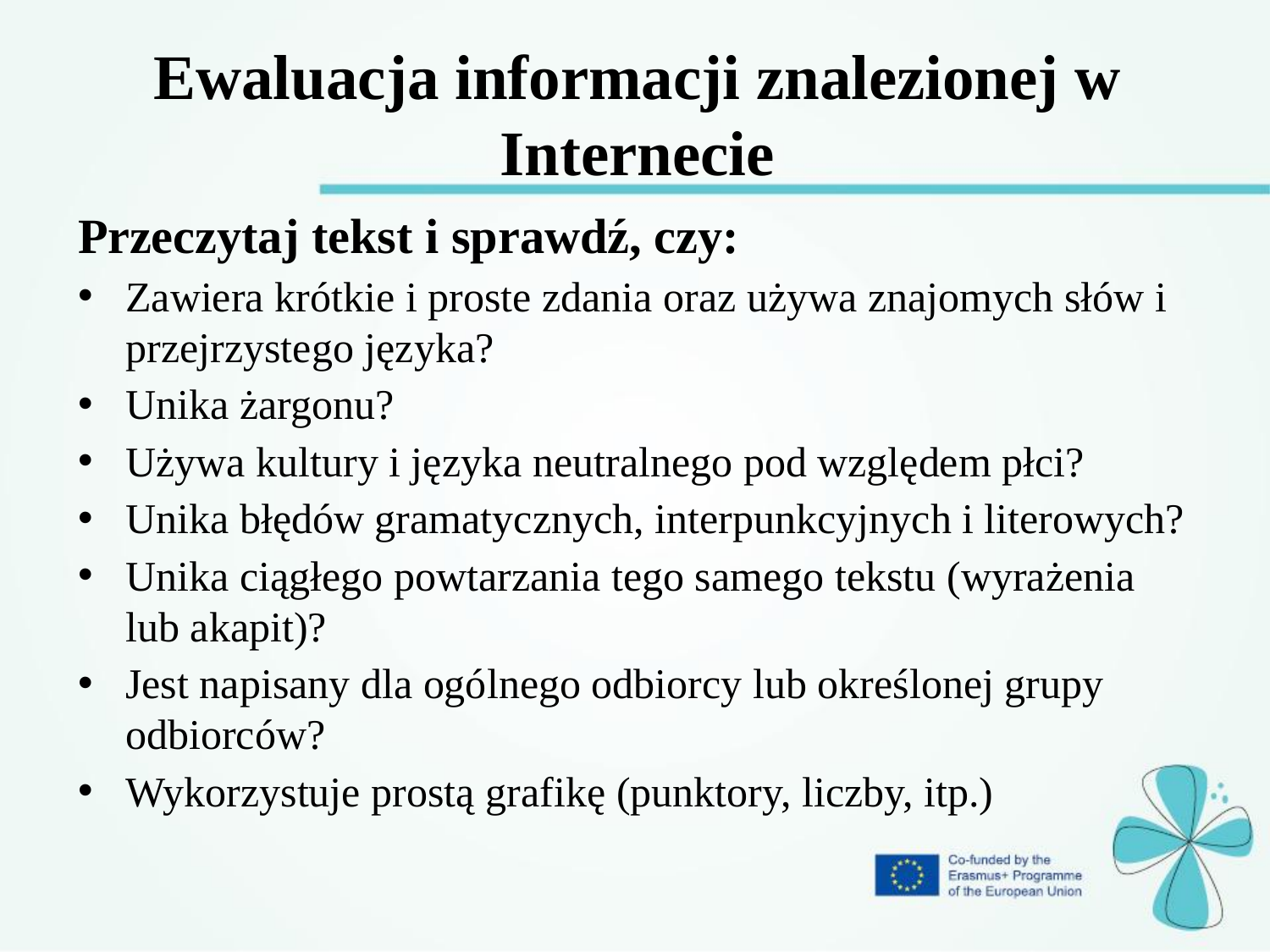

# Ewaluacja informacji znalezionej w Internecie
Przeczytaj tekst i sprawdź, czy:
Zawiera krótkie i proste zdania oraz używa znajomych słów i przejrzystego języka?
Unika żargonu?
Używa kultury i języka neutralnego pod względem płci?
Unika błędów gramatycznych, interpunkcyjnych i literowych?
Unika ciągłego powtarzania tego samego tekstu (wyrażenia lub akapit)?
Jest napisany dla ogólnego odbiorcy lub określonej grupy odbiorców?
Wykorzystuje prostą grafikę (punktory, liczby, itp.)